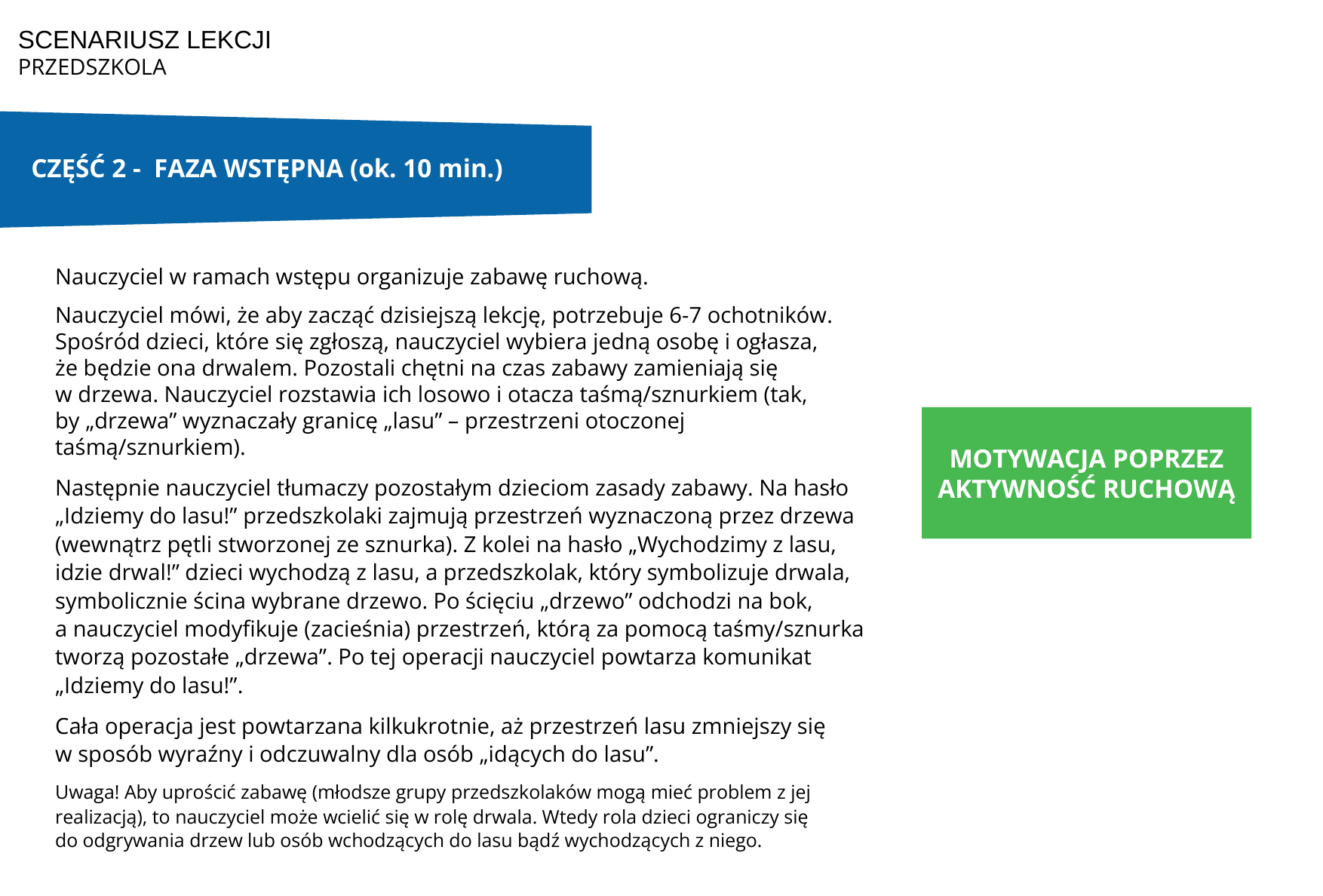

SCENARIUSZ LEKCJI
PRZEDSZKOLA
CZĘŚĆ 2 -  FAZA WSTĘPNA (ok. 10 min.)

Nauczyciel w ramach wstępu organizuje zabawę ruchową.
Nauczyciel mówi, że aby zacząć dzisiejszą lekcję, potrzebuje 6-7 ochotników. Spośród dzieci, które się zgłoszą, nauczyciel wybiera jedną osobę i ogłasza,         że będzie ona drwalem. Pozostali chętni na czas zabawy zamieniają się                w drzewa. Nauczyciel rozstawia ich losowo i otacza taśmą/sznurkiem (tak,          by „drzewa” wyznaczały granicę „lasu” – przestrzeni otoczonej taśmą/sznurkiem).
Następnie nauczyciel tłumaczy pozostałym dzieciom zasady zabawy. Na hasło „Idziemy do lasu!” przedszkolaki zajmują przestrzeń wyznaczoną przez drzewa (wewnątrz pętli stworzonej ze sznurka). Z kolei na hasło „Wychodzimy z lasu, idzie drwal!” dzieci wychodzą z lasu, a przedszkolak, który symbolizuje drwala, symbolicznie ścina wybrane drzewo. Po ścięciu „drzewo” odchodzi na bok,            a nauczyciel modyfikuje (zacieśnia) przestrzeń, którą za pomocą taśmy/sznurka tworzą pozostałe „drzewa”. Po tej operacji nauczyciel powtarza komunikat „Idziemy do lasu!”.
Cała operacja jest powtarzana kilkukrotnie, aż przestrzeń lasu zmniejszy się         w sposób wyraźny i odczuwalny dla osób „idących do lasu”.
Uwaga! Aby uprościć zabawę (młodsze grupy przedszkolaków mogą mieć problem z jej realizacją), to nauczyciel może wcielić się w rolę drwala. Wtedy rola dzieci ograniczy się           do odgrywania drzew lub osób wchodzących do lasu bądź wychodzących z niego.

MOTYWACJA POPRZEZ AKTYWNOŚĆ RUCHOWĄ